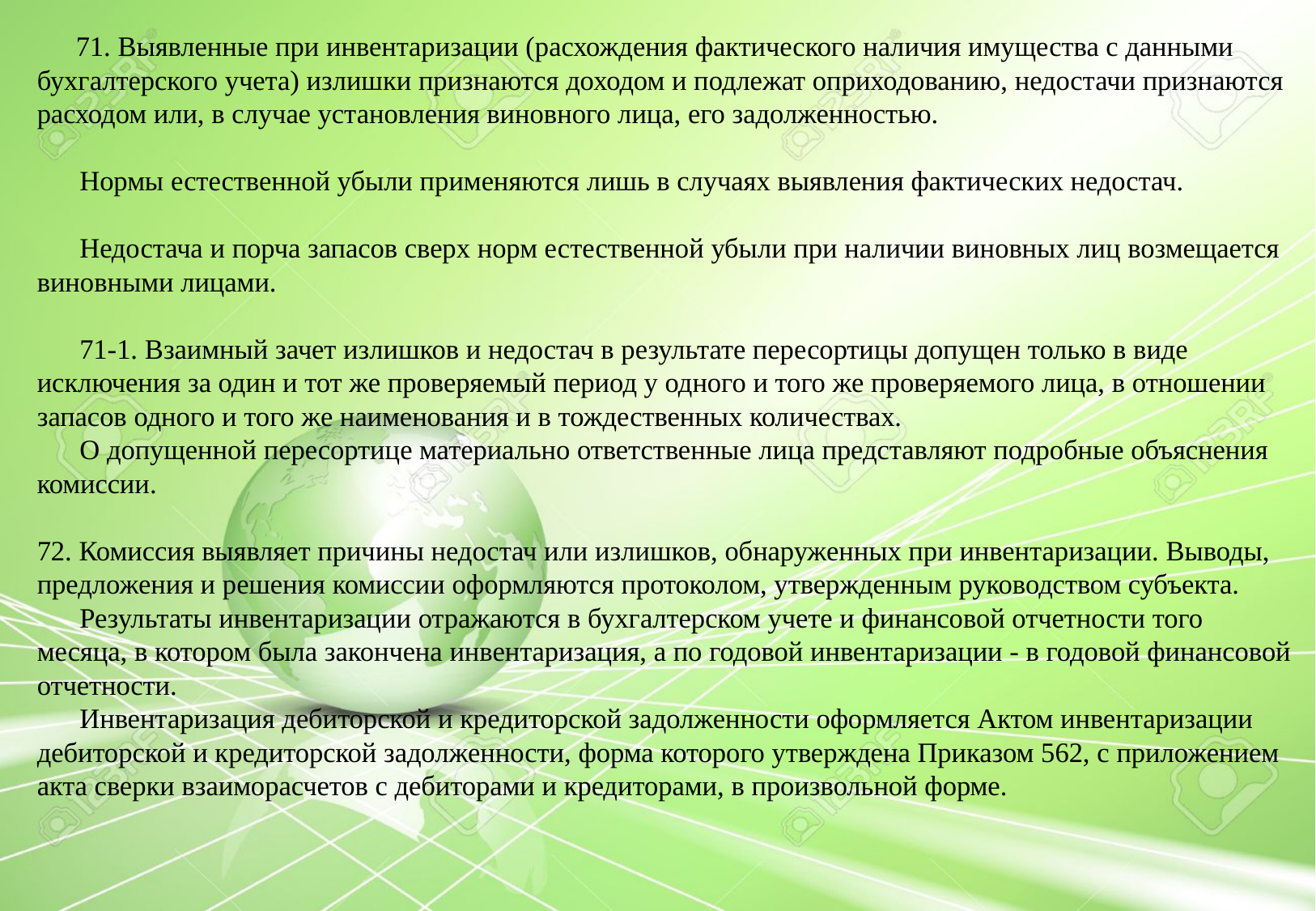

71. Выявленные при инвентаризации (расхождения фактического наличия имущества с данными бухгалтерского учета) излишки признаются доходом и подлежат оприходованию, недостачи признаются расходом или, в случае установления виновного лица, его задолженностью.

      Нормы естественной убыли применяются лишь в случаях выявления фактических недостач.

      Недостача и порча запасов сверх норм естественной убыли при наличии виновных лиц возмещается виновными лицами.

      71-1. Взаимный зачет излишков и недостач в результате пересортицы допущен только в виде исключения за один и тот же проверяемый период у одного и того же проверяемого лица, в отношении запасов одного и того же наименования и в тождественных количествах.
      О допущенной пересортице материально ответственные лица представляют подробные объяснения комиссии.

72. Комиссия выявляет причины недостач или излишков, обнаруженных при инвентаризации. Выводы, предложения и решения комиссии оформляются протоколом, утвержденным руководством субъекта.
      Результаты инвентаризации отражаются в бухгалтерском учете и финансовой отчетности того месяца, в котором была закончена инвентаризация, а по годовой инвентаризации - в годовой финансовой отчетности.
      Инвентаризация дебиторской и кредиторской задолженности оформляется Актом инвентаризации дебиторской и кредиторской задолженности, форма которого утверждена Приказом 562, с приложением акта сверки взаиморасчетов с дебиторами и кредиторами, в произвольной форме.